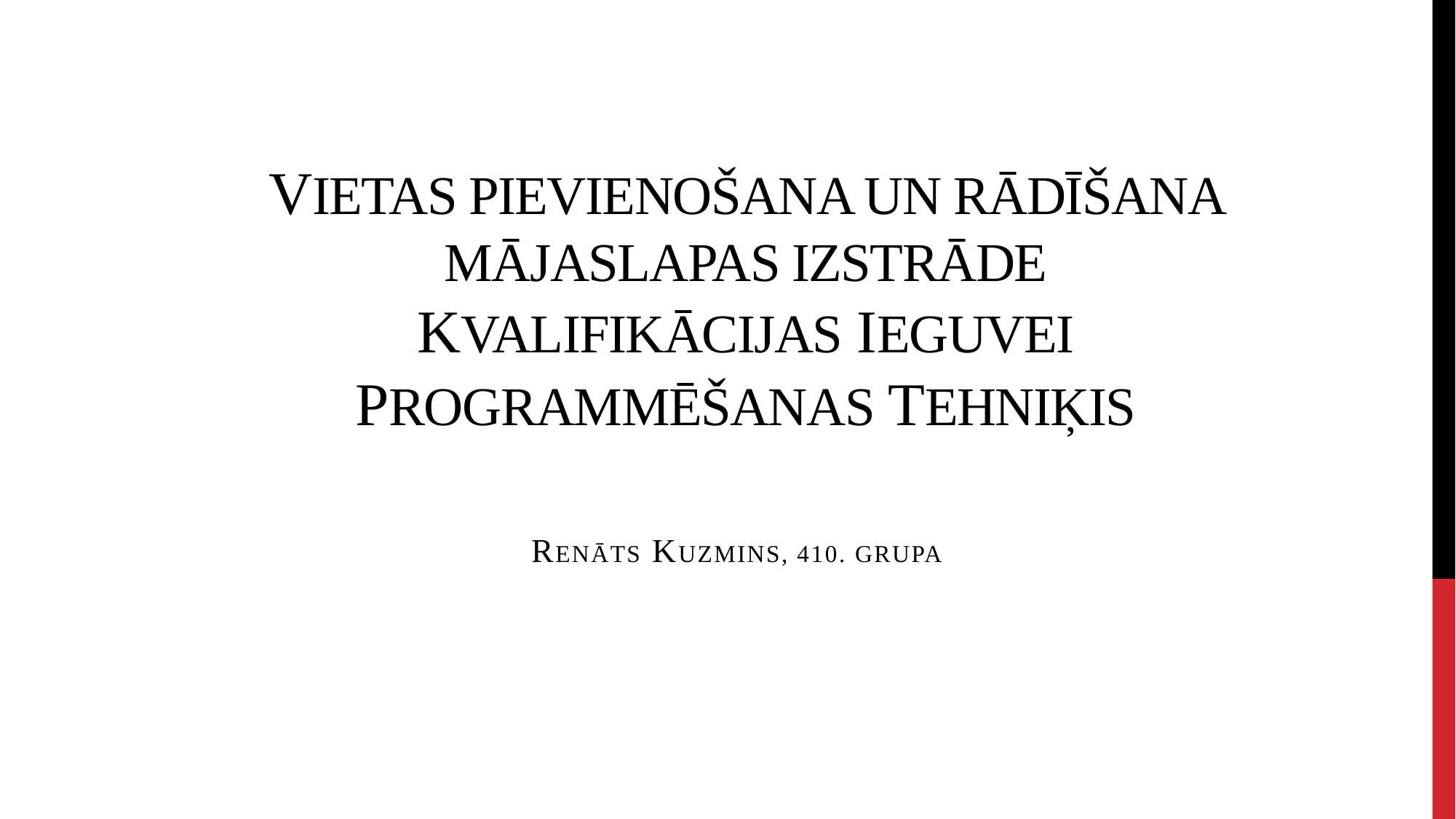

# Vietas pievienošana un rādīšana mājaslapas izstrāde Kvalifikācijas Ieguvei Programmēšanas Tehniķis
Renāts Kuzmins, 410. grupa